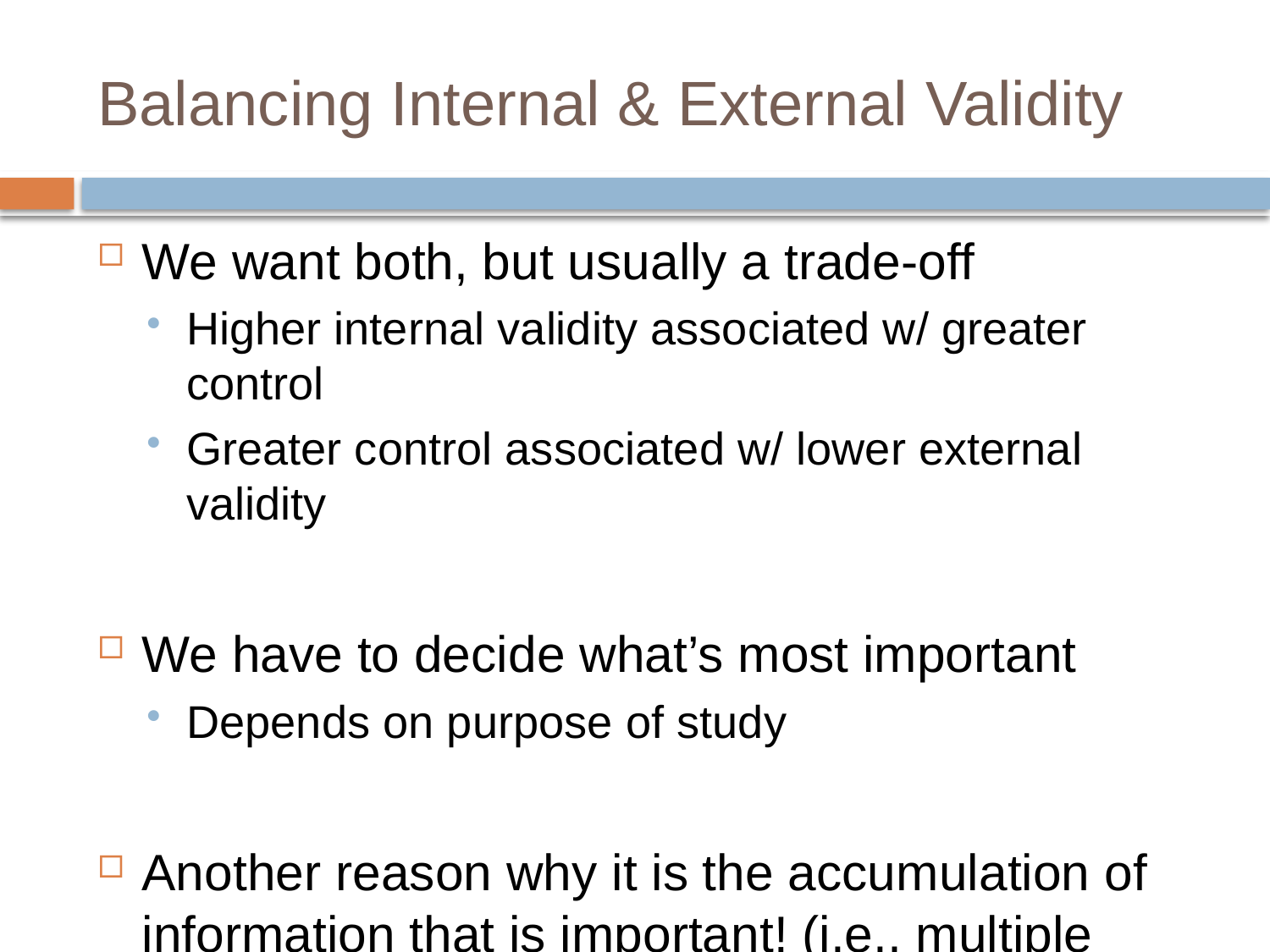

# Balancing Internal & External Validity
We want both, but usually a trade-off
Higher internal validity associated w/ greater control
Greater control associated w/ lower external validity

We have to decide what’s most important
Depends on purpose of study

Another reason why it is the accumulation of information that is important! (i.e., multiple studies)